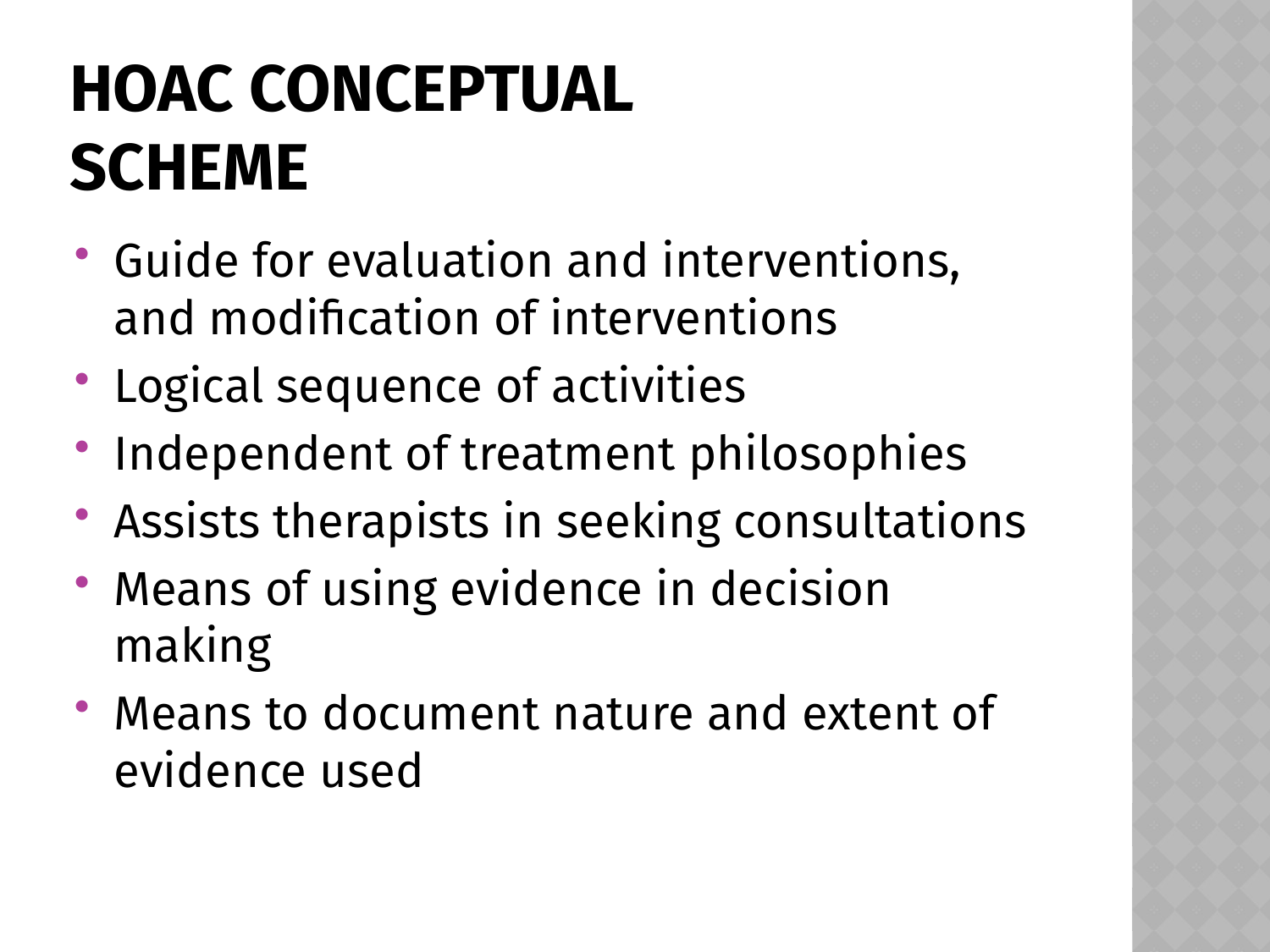

# HOAC Conceptual Scheme
Guide for evaluation and interventions, and modification of interventions
Logical sequence of activities
Independent of treatment philosophies
Assists therapists in seeking consultations
Means of using evidence in decision making
Means to document nature and extent of evidence used